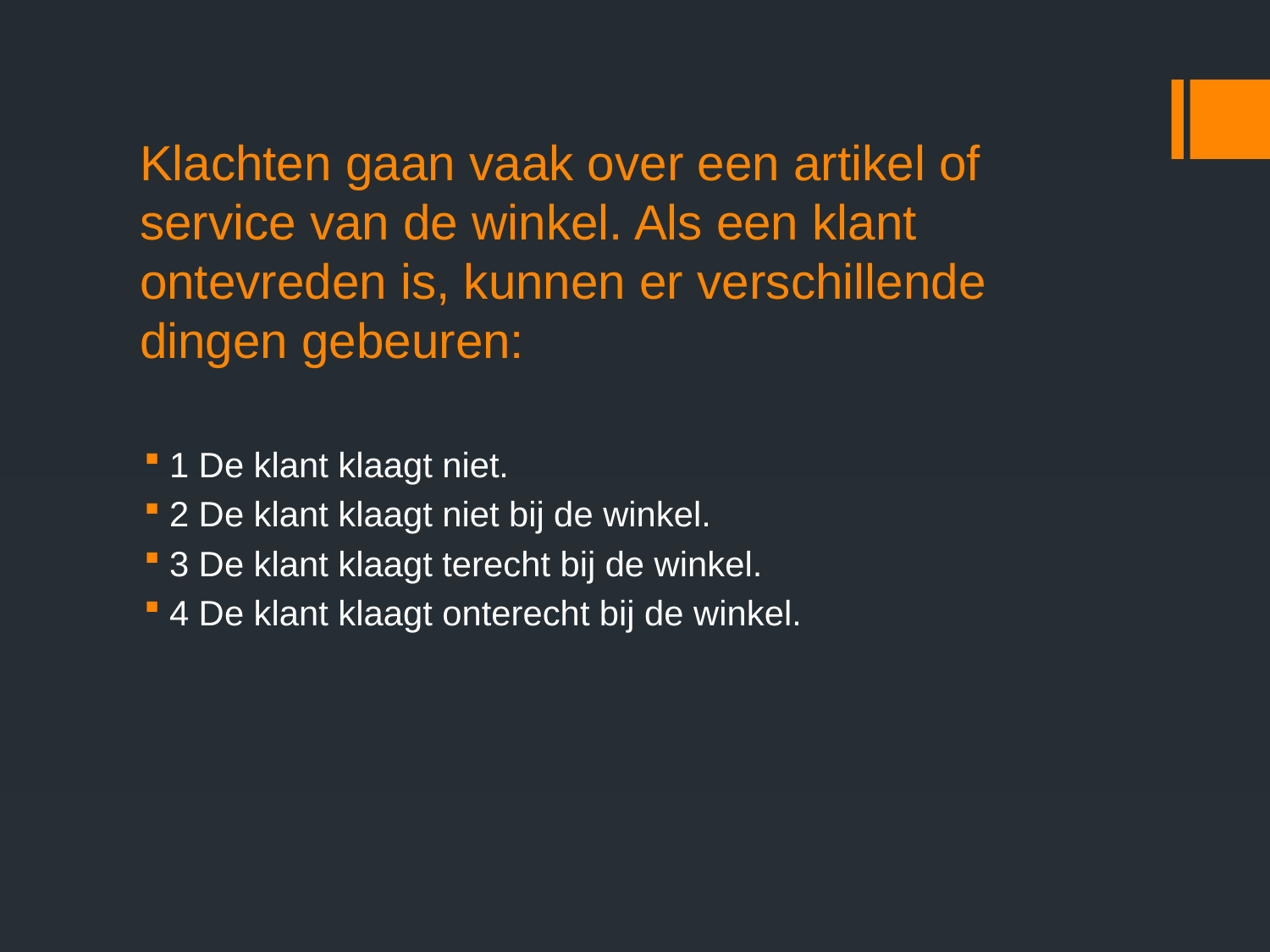

# Klachten gaan vaak over een artikel of service van de winkel. Als een klant ontevreden is, kunnen er verschillende dingen gebeuren:
1 De klant klaagt niet.
2 De klant klaagt niet bij de winkel.
3 De klant klaagt terecht bij de winkel.
4 De klant klaagt onterecht bij de winkel.